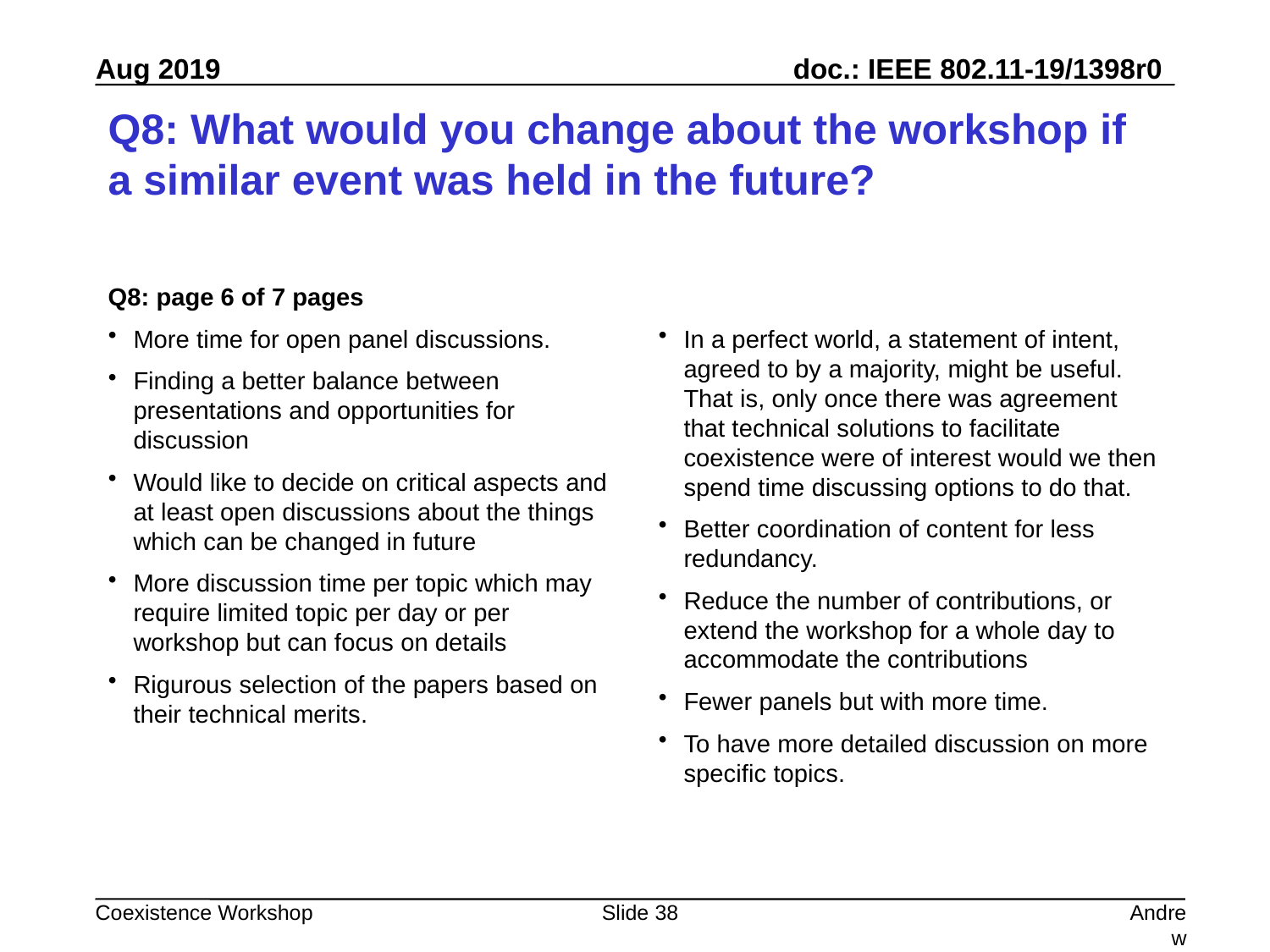

# Q8: What would you change about the workshop if a similar event was held in the future?
Q8: page 6 of 7 pages
More time for open panel discussions.
Finding a better balance between presentations and opportunities for discussion
Would like to decide on critical aspects and at least open discussions about the things which can be changed in future
More discussion time per topic which may require limited topic per day or per workshop but can focus on details
Rigurous selection of the papers based on their technical merits.

In a perfect world, a statement of intent, agreed to by a majority, might be useful. That is, only once there was agreement that technical solutions to facilitate coexistence were of interest would we then spend time discussing options to do that.
Better coordination of content for less redundancy.
Reduce the number of contributions, or extend the workshop for a whole day to accommodate the contributions
Fewer panels but with more time.
To have more detailed discussion on more specific topics.
Slide 38
Andrew Myles, Cisco